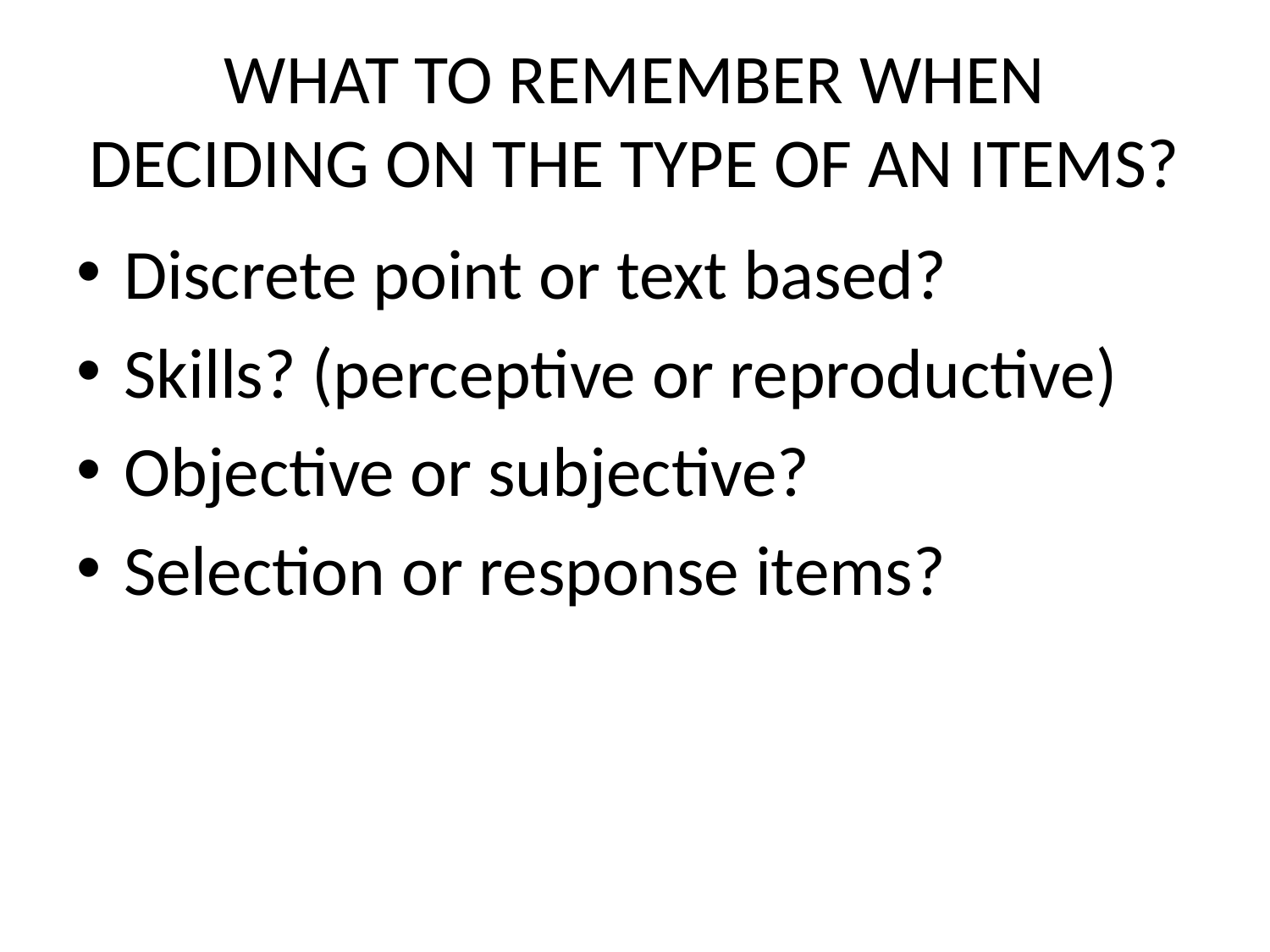

# WHAT TO REMEMBER WHEN DECIDING ON THE TYPE OF AN ITEMS?
Discrete point or text based?
Skills? (perceptive or reproductive)
Objective or subjective?
Selection or response items?